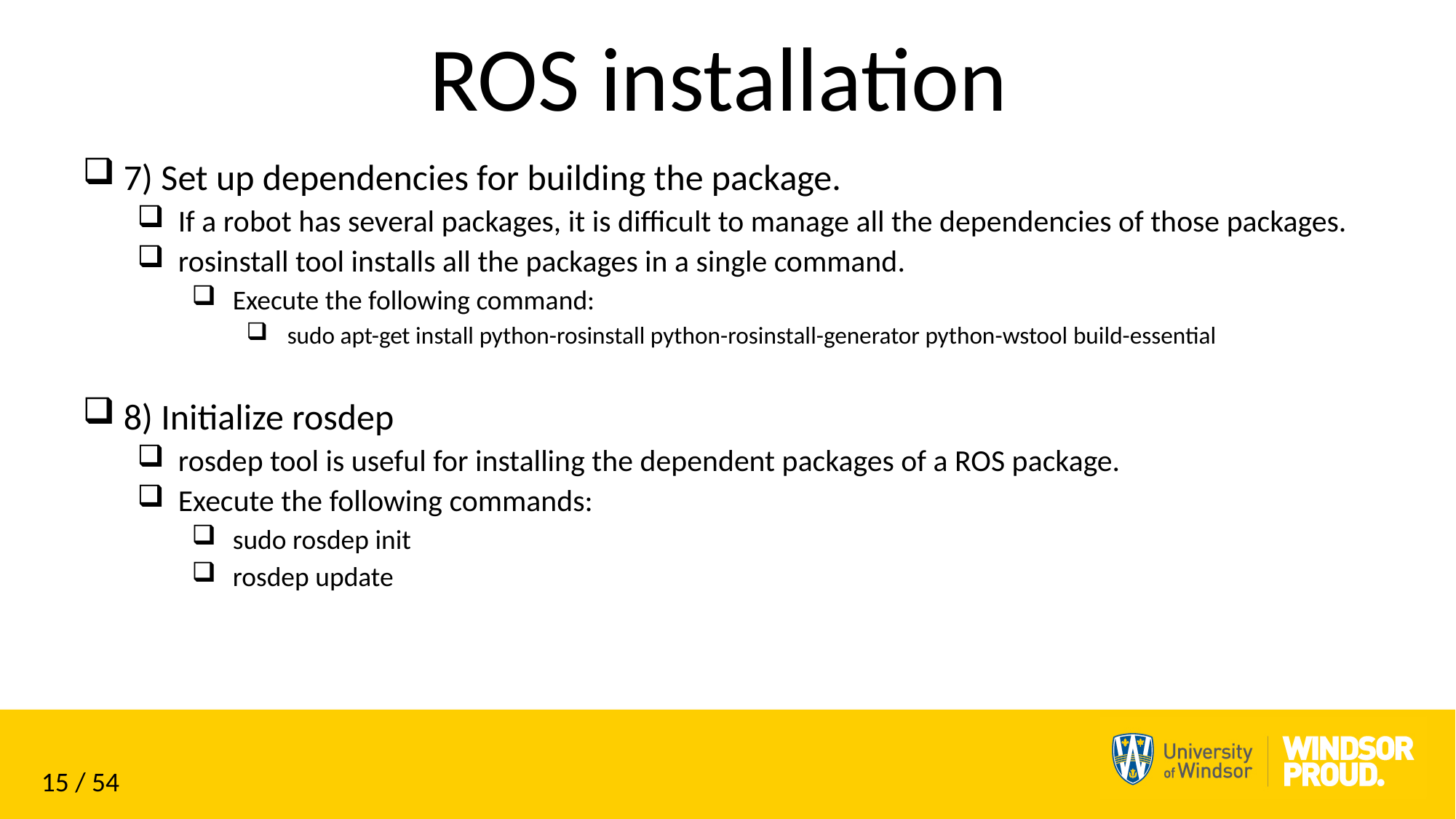

# ROS installation
7) Set up dependencies for building the package.
If a robot has several packages, it is difficult to manage all the dependencies of those packages.
rosinstall tool installs all the packages in a single command.
Execute the following command:
sudo apt-get install python-rosinstall python-rosinstall-generator python-wstool build-essential

8) Initialize rosdep
rosdep tool is useful for installing the dependent packages of a ROS package.
Execute the following commands:
sudo rosdep init
rosdep update

15